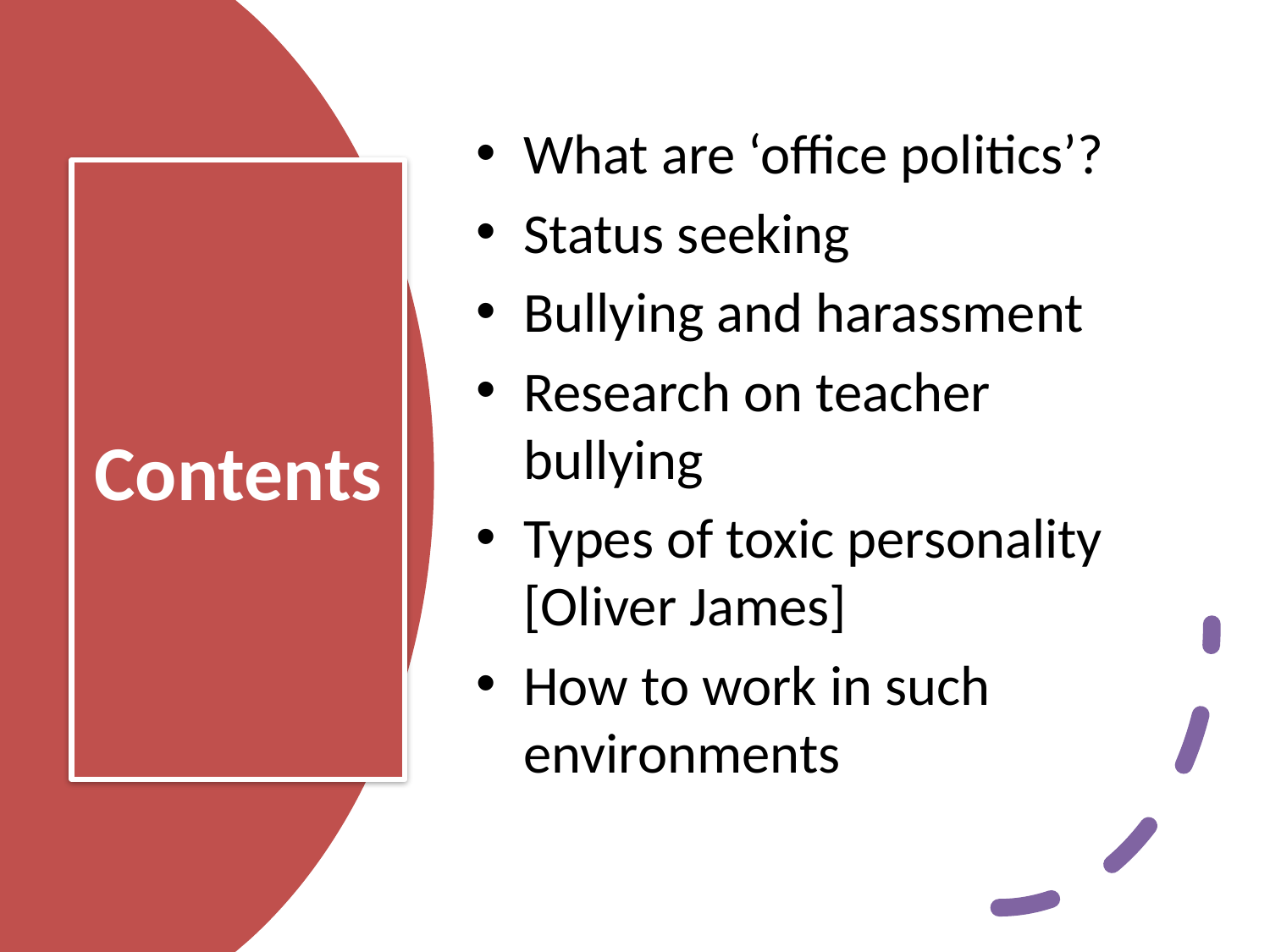

What are ‘office politics’?
Status seeking
Bullying and harassment
Research on teacher bullying
Types of toxic personality [Oliver James]
How to work in such environments
# Contents